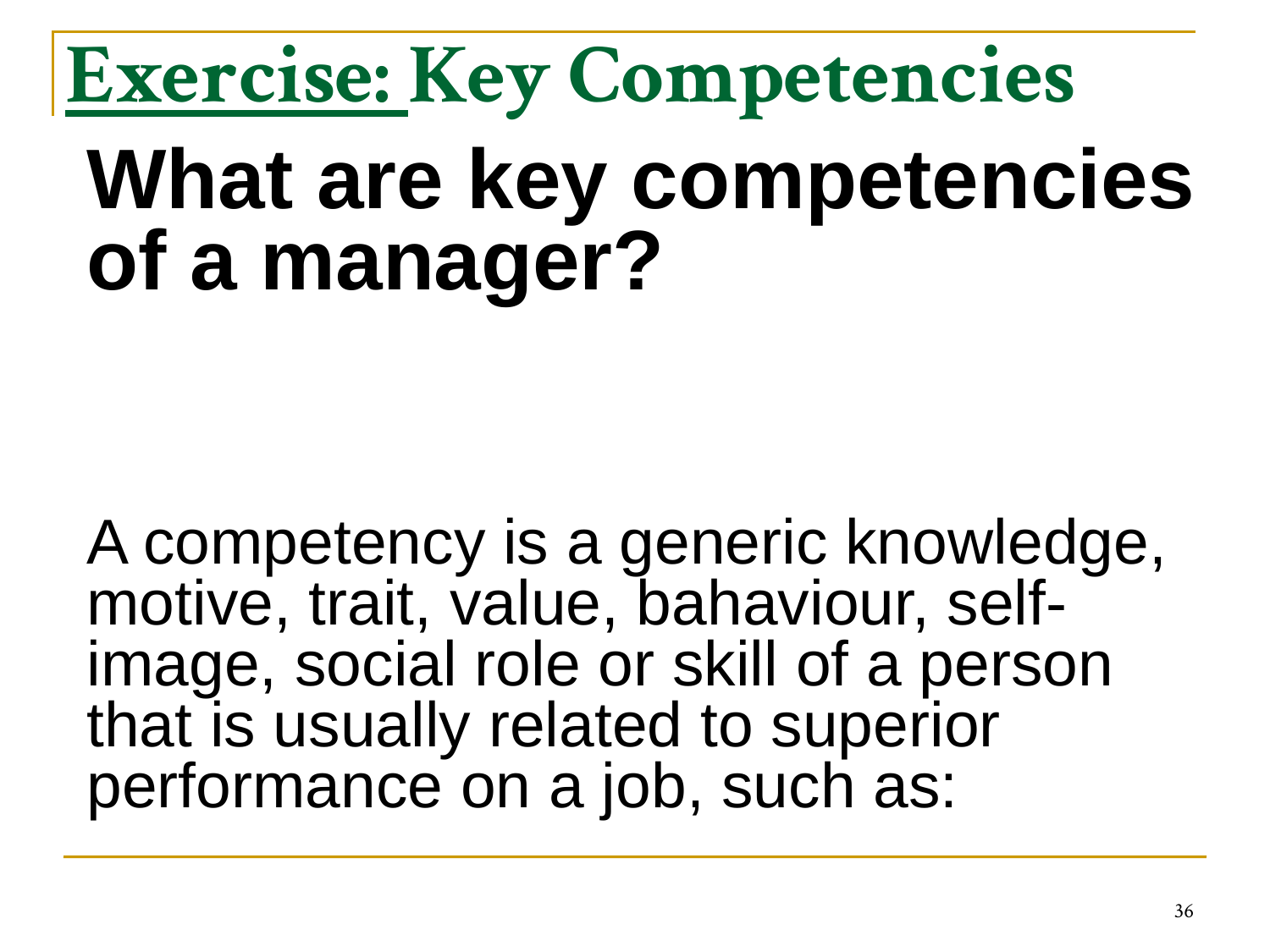

# Exercise: Key Competencies
What are key competencies of a manager?

A competency is a generic knowledge, motive, trait, value, bahaviour, self-image, social role or skill of a person that is usually related to superior performance on a job, such as:

36